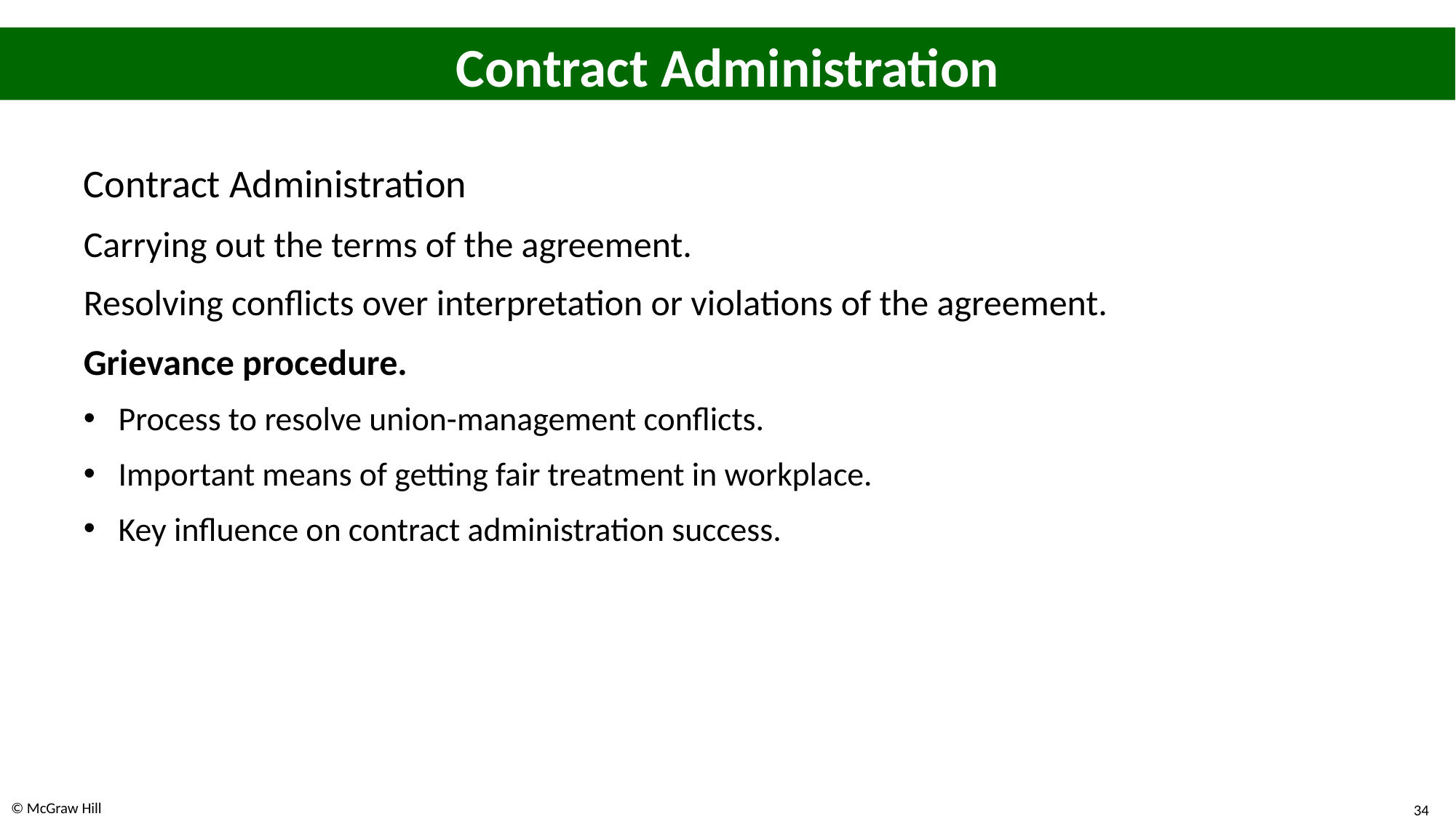

# Contract Administration
Contract Administration
Carrying out the terms of the agreement.
Resolving conflicts over interpretation or violations of the agreement.
Grievance procedure.
Process to resolve union-management conflicts.
Important means of getting fair treatment in workplace.
Key influence on contract administration success.